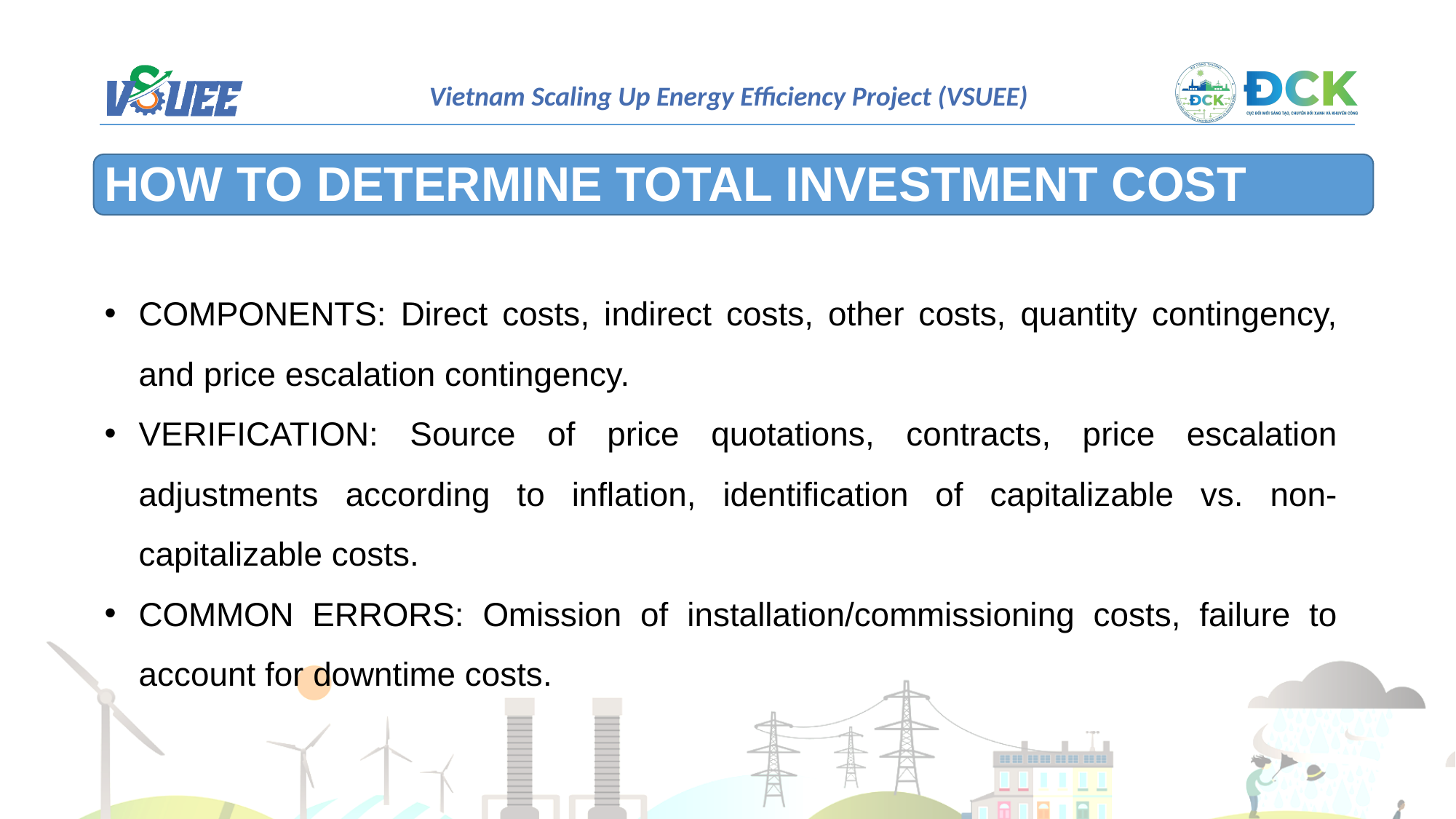

HOW TO DETERMINE TOTAL INVESTMENT COST
COMPONENTS: Direct costs, indirect costs, other costs, quantity contingency, and price escalation contingency.
VERIFICATION: Source of price quotations, contracts, price escalation adjustments according to inflation, identification of capitalizable vs. non-capitalizable costs.
COMMON ERRORS: Omission of installation/commissioning costs, failure to account for downtime costs.